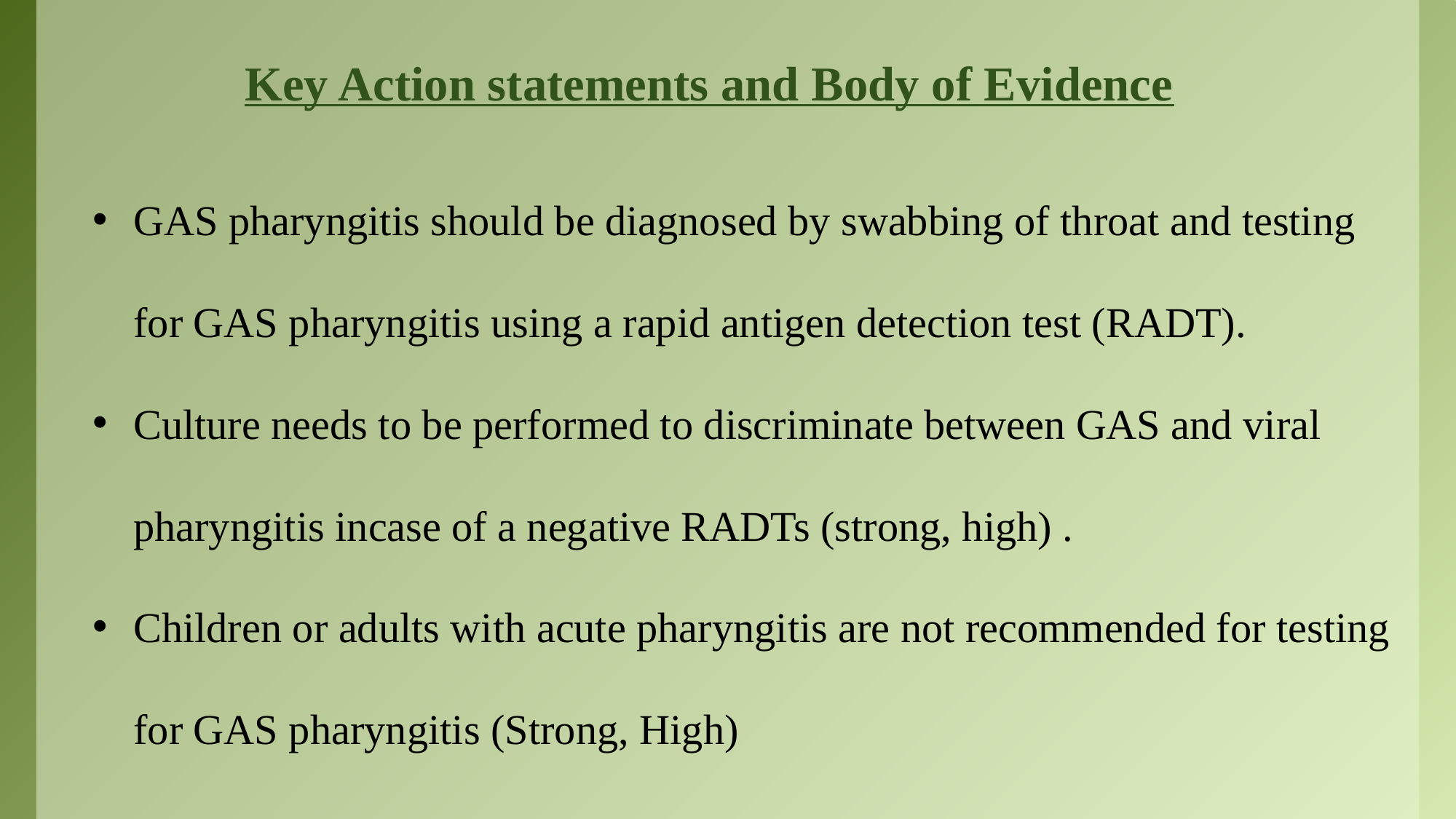

# Key Action statements and Body of Evidence
GAS pharyngitis should be diagnosed by swabbing of throat and testing for GAS pharyngitis using a rapid antigen detection test (RADT).
Culture needs to be performed to discriminate between GAS and viral pharyngitis incase of a negative RADTs (strong, high) .
Children or adults with acute pharyngitis are not recommended for testing for GAS pharyngitis (Strong, High)